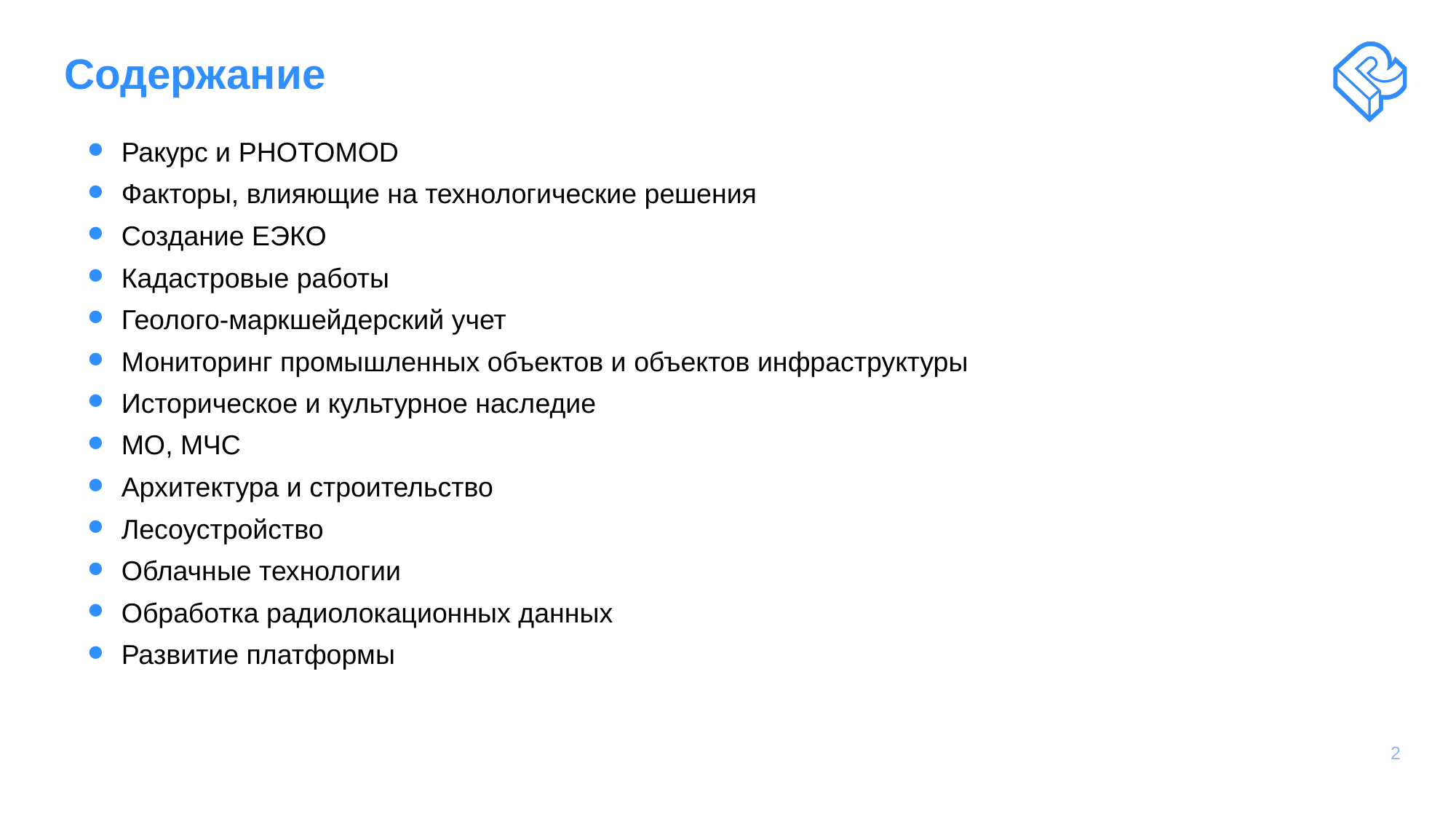

# Содержание
Ракурс и PHOTOMOD
Факторы, влияющие на технологические решения
Создание ЕЭКО
Кадастровые работы
Геолого-маркшейдерский учет
Мониторинг промышленных объектов и объектов инфраструктуры
Историческое и культурное наследие
МО, МЧС
Архитектура и строительство
Лесоустройство
Облачные технологии
Обработка радиолокационных данных
Развитие платформы

2